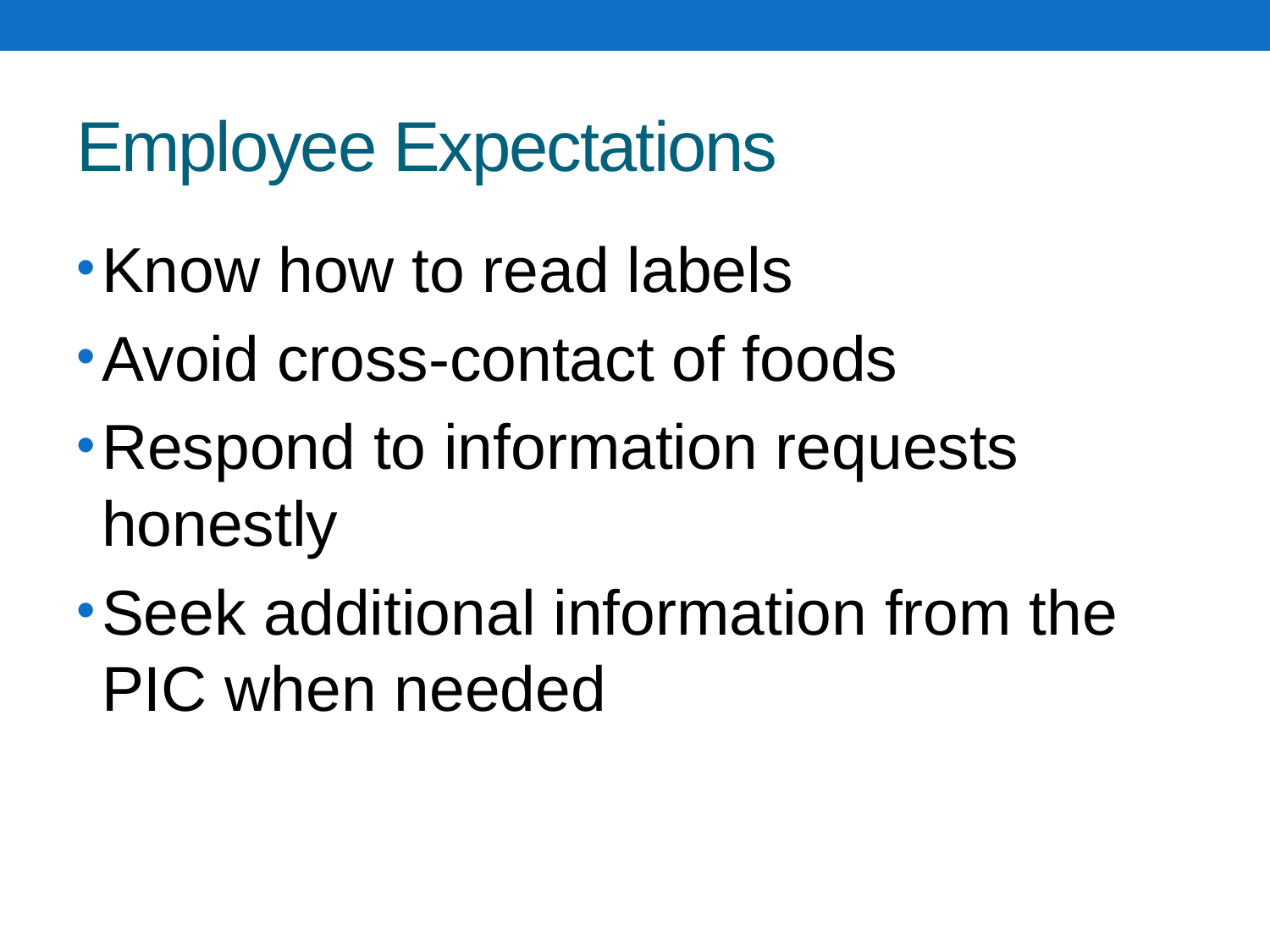

# Employee Expectations
Know how to read labels
Avoid cross-contact of foods
Respond to information requests honestly
Seek additional information from the PIC when needed